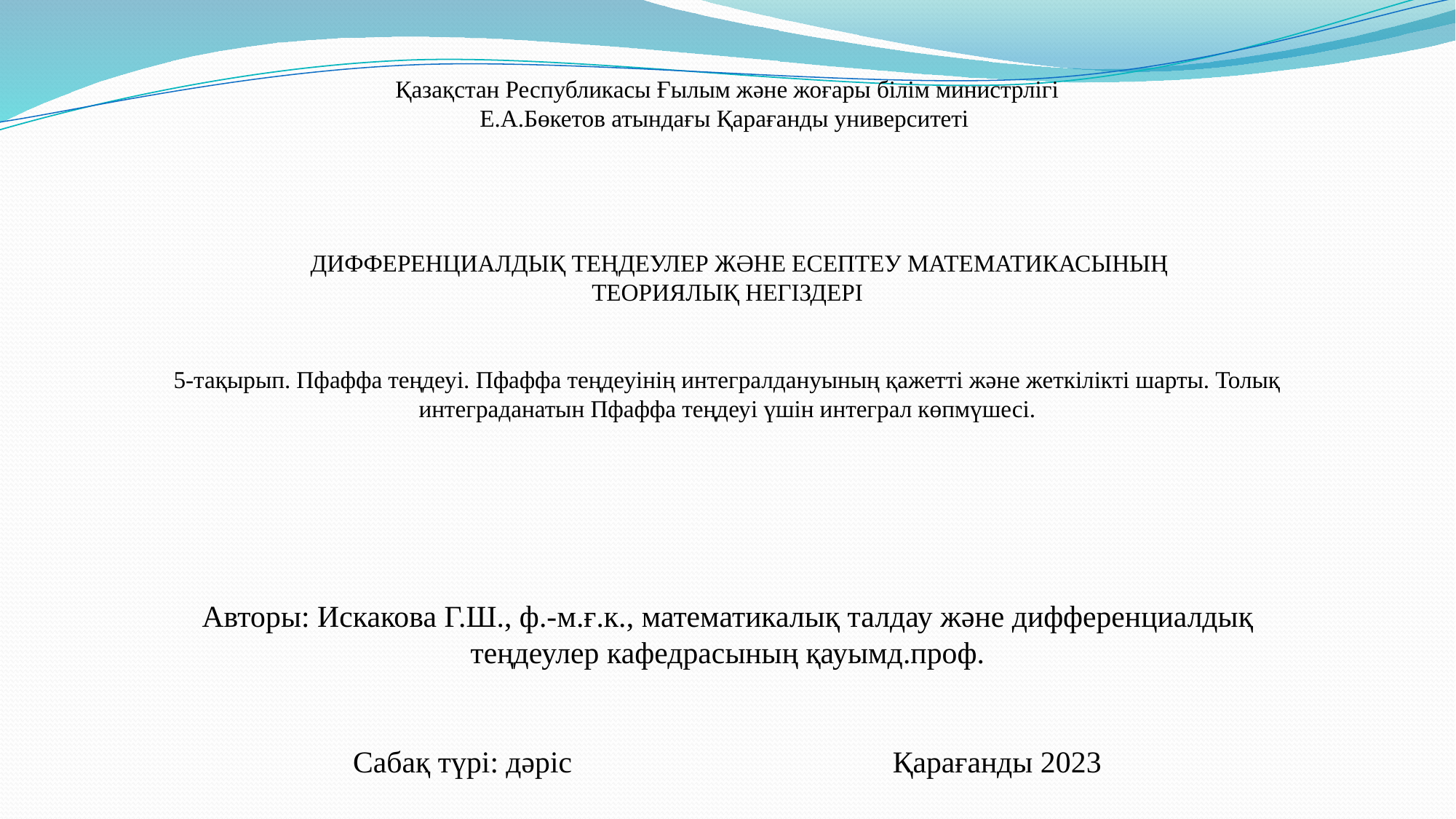

Қазақстан Республикасы Ғылым және жоғары білім министрлігі
Е.А.Бөкетов атындағы Қарағанды университеті

     ДИФФЕРЕНЦИАЛДЫҚ ТЕҢДЕУЛЕР ЖӘНЕ ЕСЕПТЕУ МАТЕМАТИКАСЫНЫҢ
ТЕОРИЯЛЫҚ НЕГІЗДЕРІ

5-тақырып. Пфаффа теңдеуі. Пфаффа теңдеуінің интегралдануының қажетті және жеткілікті шарты. Толық интеграданатын Пфаффа теңдеуі үшін интеграл көпмүшесі.

Авторы: Искакова Г.Ш., ф.-м.ғ.к., математикалық талдау және дифференциалдық теңдеулер кафедрасының қауымд.проф.

Сабақ түрі: дәріс                                          Қарағанды 2023